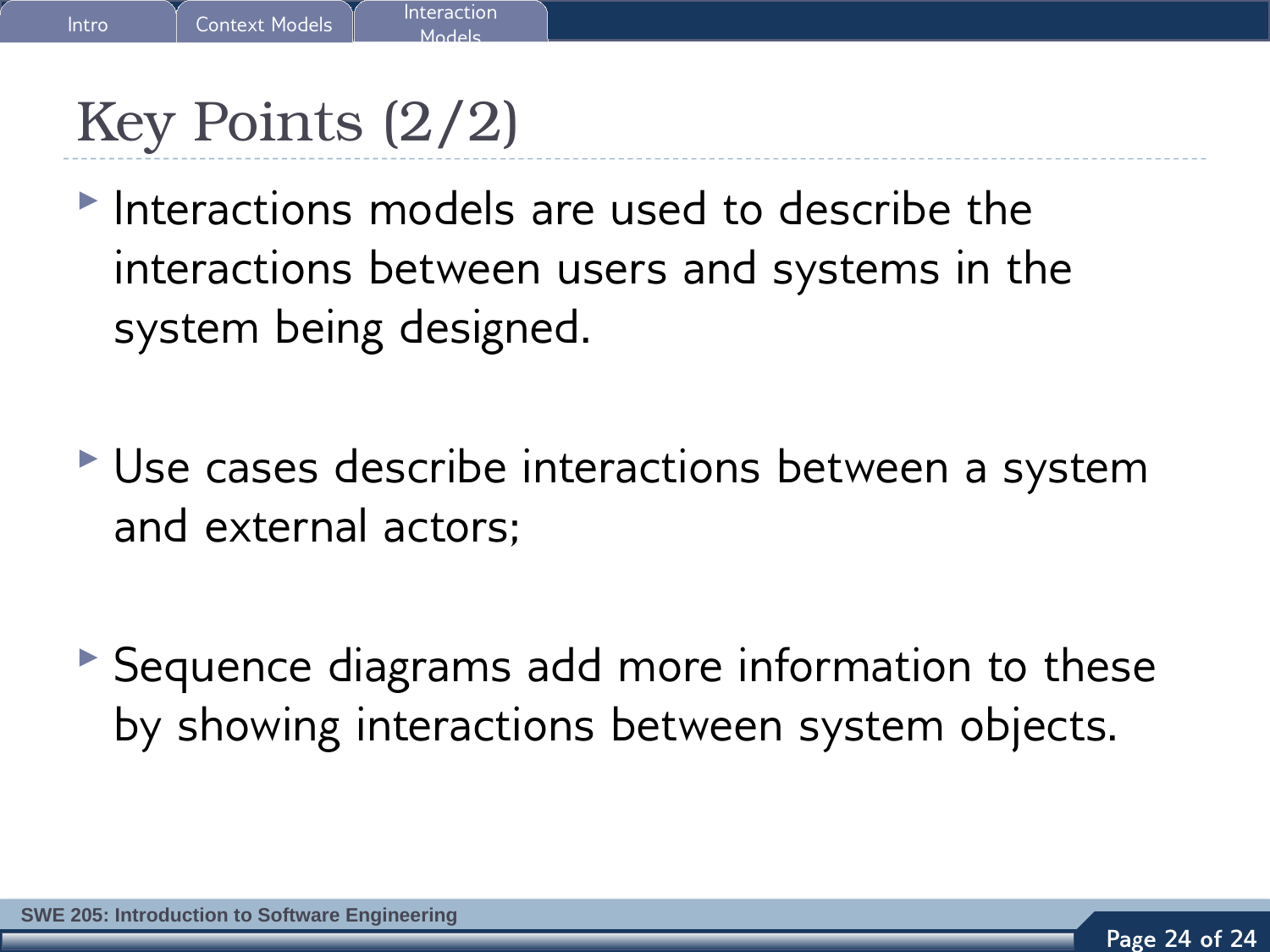

Intro
Context Models
Interaction Models
# Key Points (2/2)
Interactions models are used to describe the interactions between users and systems in the system being designed.

Use cases describe interactions between a system and external actors;

Sequence diagrams add more information to these by showing interactions between system objects.
24
Page 24 of 24